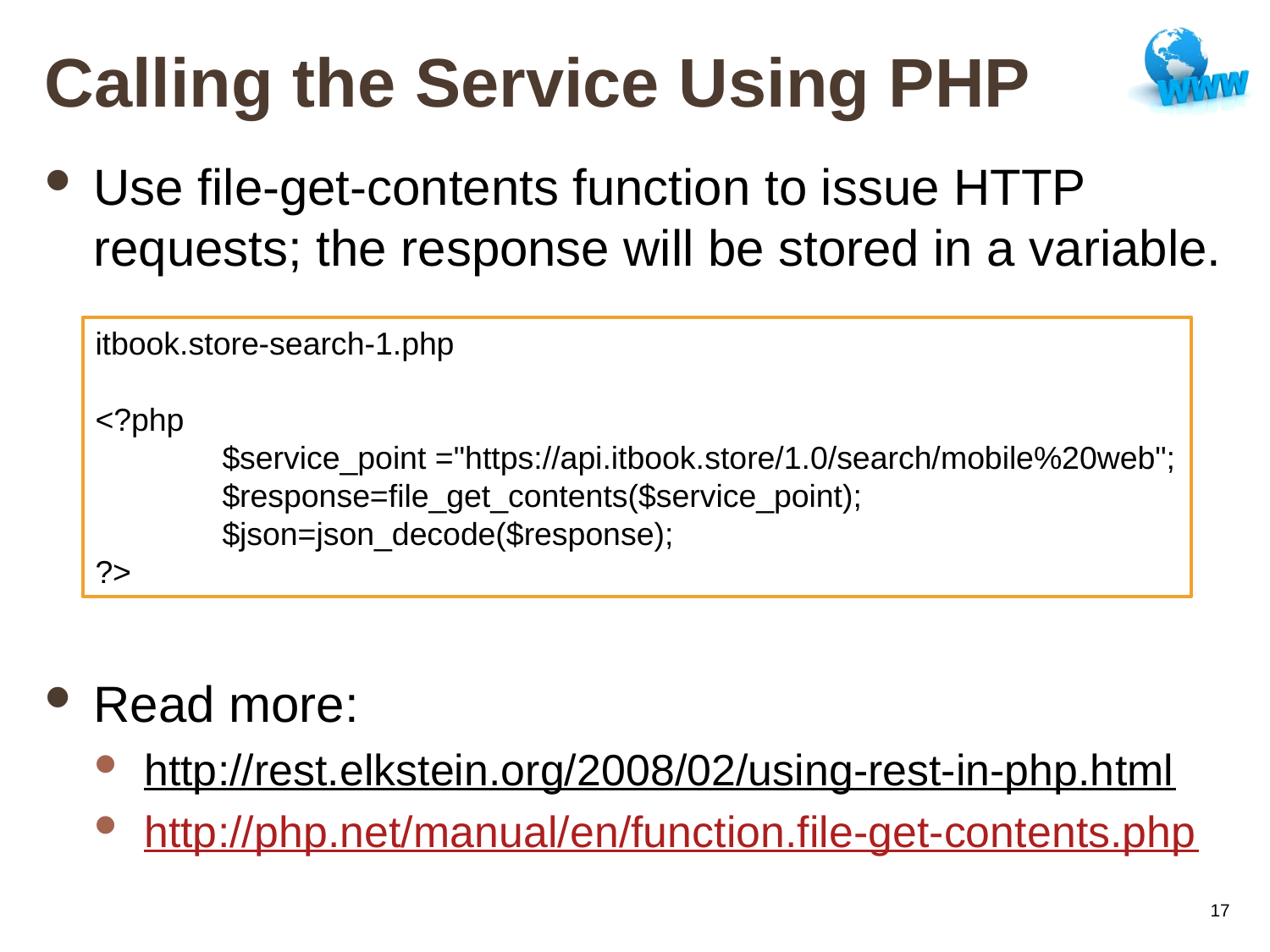

# Calling the Service Using PHP
Use file-get-contents function to issue HTTP requests; the response will be stored in a variable.

Read more:
http://rest.elkstein.org/2008/02/using-rest-in-php.html
http://php.net/manual/en/function.file-get-contents.php
itbook.store-search-1.php

<?php
	$service_point ="https://api.itbook.store/1.0/search/mobile%20web";
	$response=file_get_contents($service_point);
	$json=json_decode($response);
?>
17